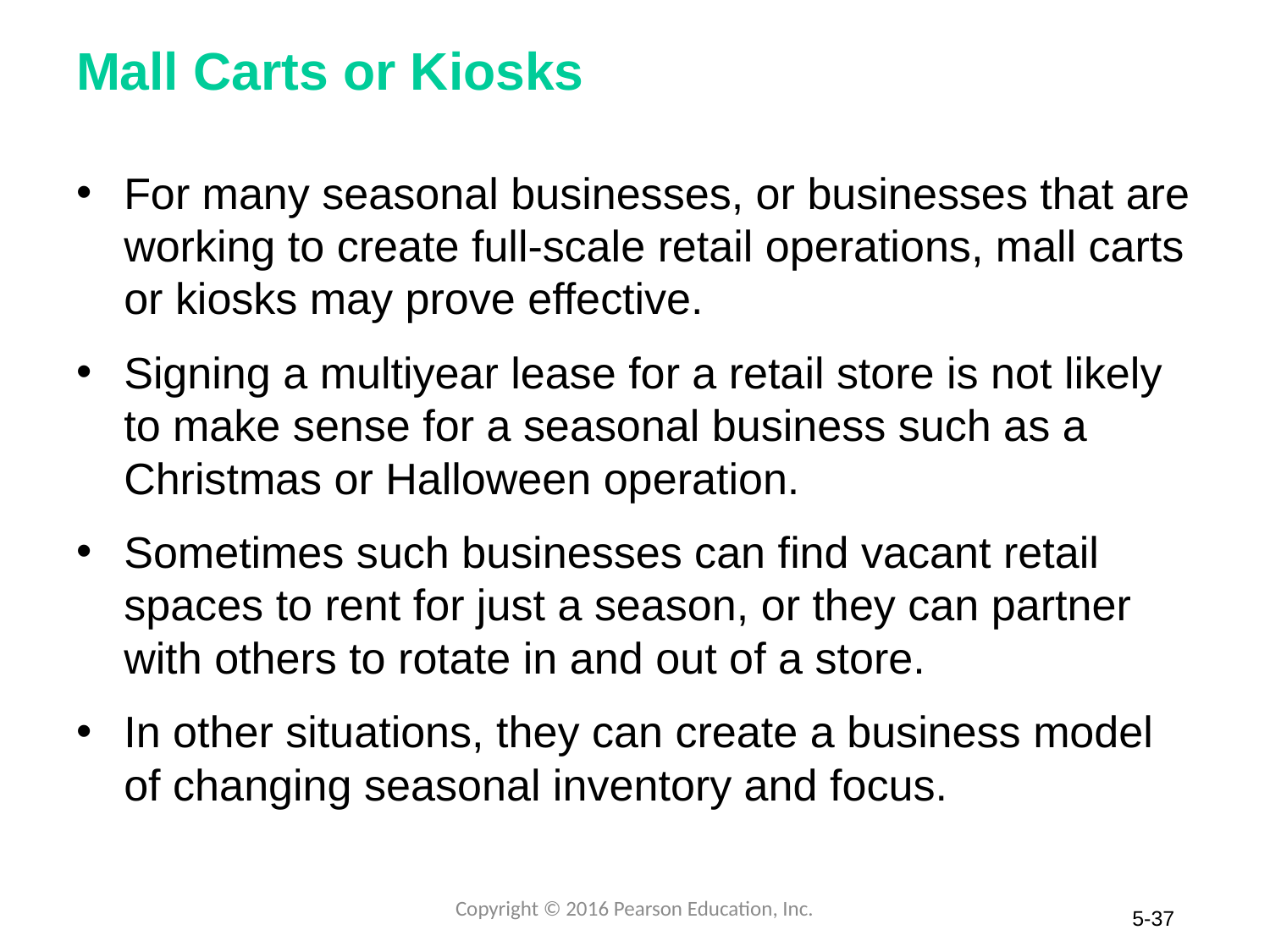

# Mall Carts or Kiosks
For many seasonal businesses, or businesses that are working to create full-scale retail operations, mall carts or kiosks may prove effective.

Signing a multiyear lease for a retail store is not likely to make sense for a seasonal business such as a Christmas or Halloween operation.

Sometimes such businesses can find vacant retail spaces to rent for just a season, or they can partner with others to rotate in and out of a store.

In other situations, they can create a business model of changing seasonal inventory and focus.
Copyright © 2016 Pearson Education, Inc.